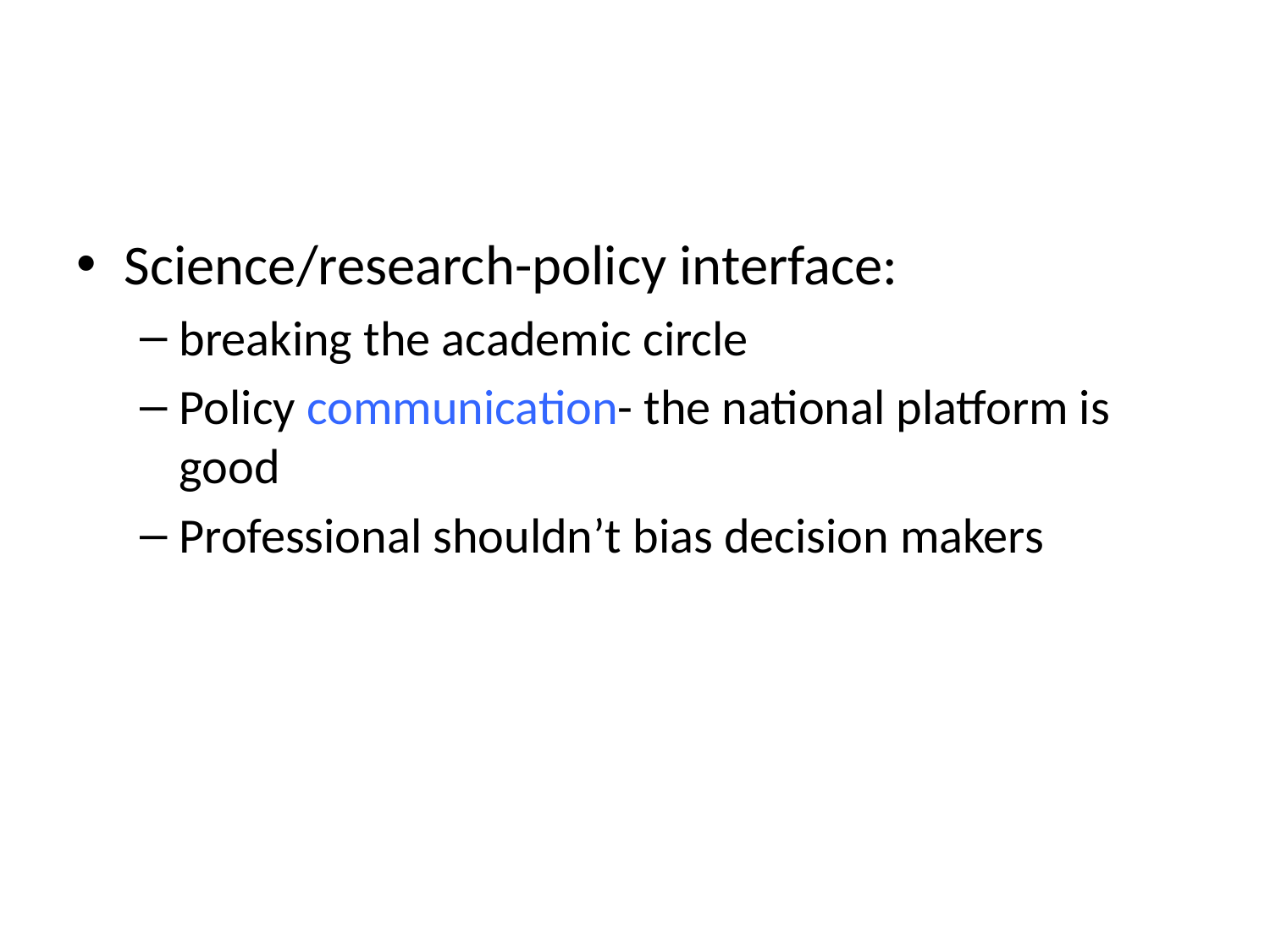

#
Science/research-policy interface:
breaking the academic circle
Policy communication- the national platform is good
Professional shouldn’t bias decision makers